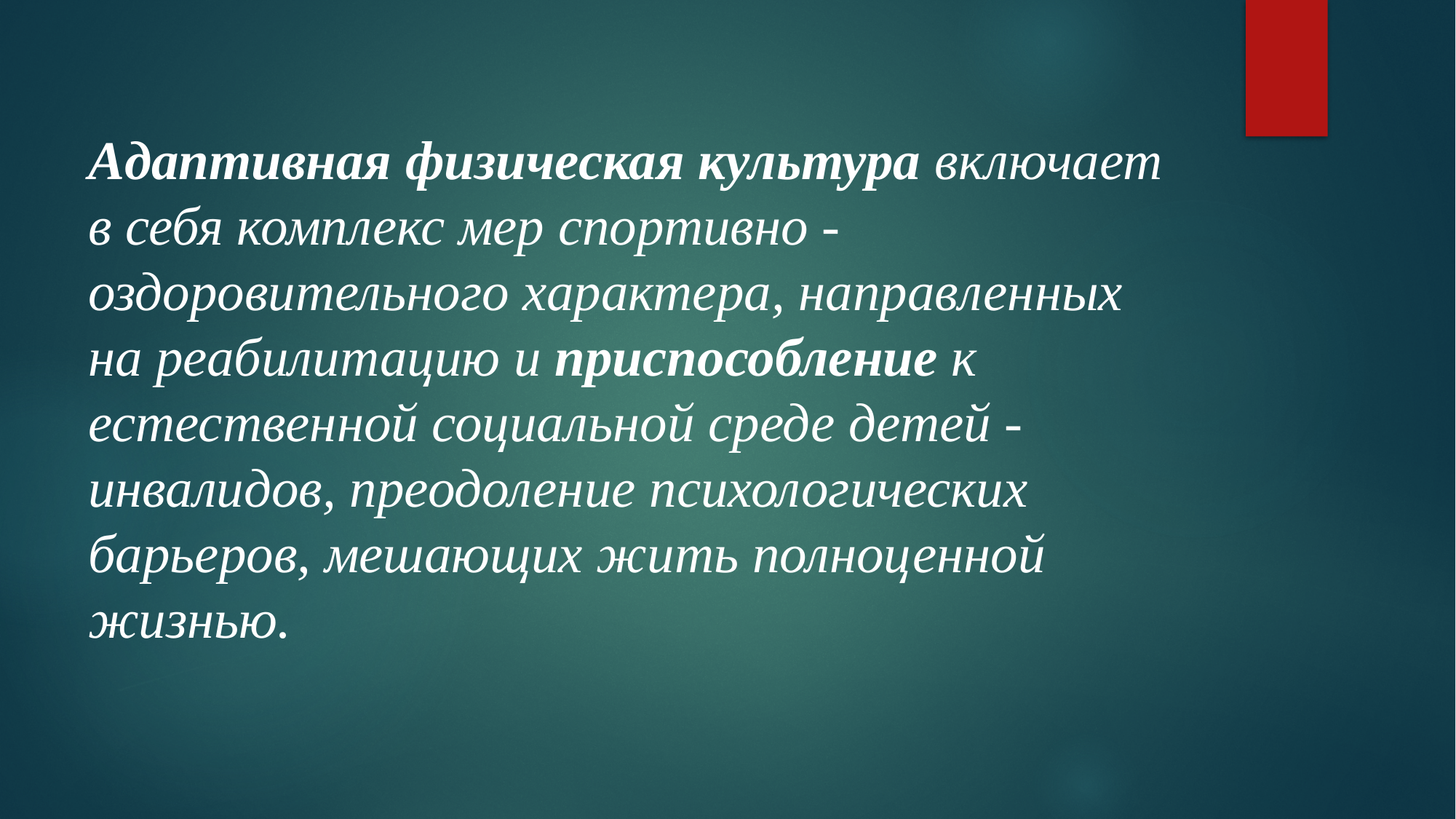

# Адаптивная физическая культура включает в себя комплекс мер спортивно - оздоровительного характера, направленных на реабилитацию и приспособление к естественной социальной среде детей - инвалидов, преодоление психологических барьеров, мешающих жить полноценной жизнью.